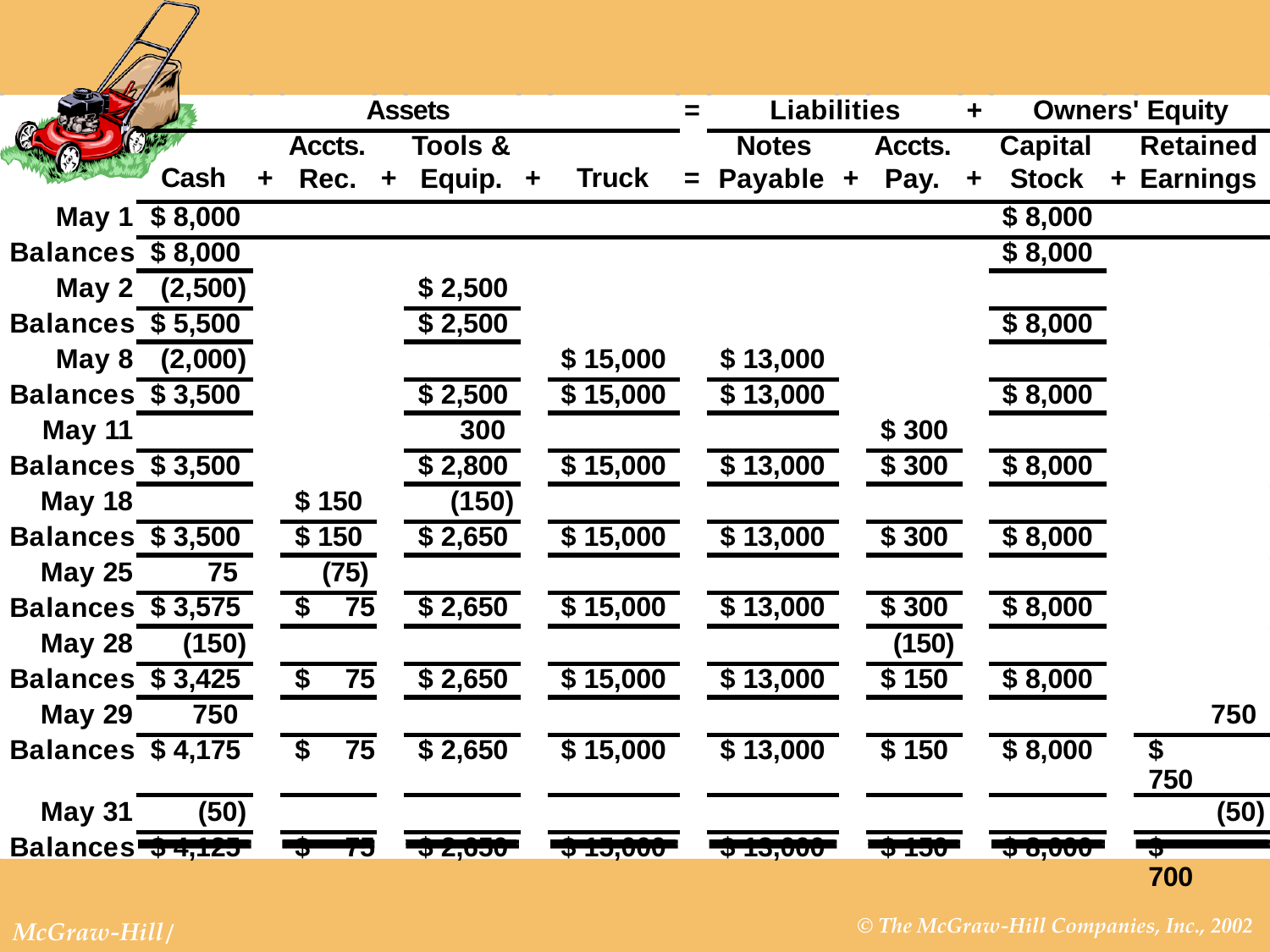

Assets
=
Liabilities
+	Owners' Equity

|  | Cash | + | Accts. Rec. | + | Tools & Equip. | + | Truck | = | Notes Payable | + | Accts. Pay. | + | Capital Stock | + | Retained Earnings |
| --- | --- | --- | --- | --- | --- | --- | --- | --- | --- | --- | --- | --- | --- | --- | --- |
| May 1 | $ 8,000 |  |  |  |  |  |  |  |  |  |  |  | $ 8,000 |  |  |
| Balances | $ 8,000 |  |  |  |  |  |  |  |  |  |  |  | $ 8,000 |  |  |
| May 2 | (2,500) |  |  |  | $ 2,500 |  |  |  |  |  |  |  |  |  |  |
| Balances | $ 5,500 |  |  |  | $ 2,500 |  |  |  |  |  |  |  | $ 8,000 |  |  |
| May 8 | (2,000) |  |  |  |  |  | $ 15,000 |  | $ 13,000 |  |  |  |  |  |  |
| Balances | $ 3,500 |  |  |  | $ 2,500 |  | $ 15,000 |  | $ 13,000 |  |  |  | $ 8,000 |  |  |
| May 11 |  |  |  |  | 300 |  |  |  |  |  | $ 300 |  |  |  |  |
| Balances | $ 3,500 |  |  |  | $ 2,800 |  | $ 15,000 |  | $ 13,000 |  | $ 300 |  | $ 8,000 |  |  |
| May 18 |  |  | $ 150 |  | (150) |  |  |  |  |  |  |  |  |  |  |
| Balances | $ 3,500 |  | $ 150 |  | $ 2,650 |  | $ 15,000 |  | $ 13,000 |  | $ 300 |  | $ 8,000 |  |  |
| May 25 | 75 |  | (75) |  |  |  |  |  |  |  |  |  |  |  |  |
| Balances | $ 3,575 |  | $ 75 |  | $ 2,650 |  | $ 15,000 |  | $ 13,000 |  | $ 300 |  | $ 8,000 |  |  |
| May 28 | (150) |  |  |  |  |  |  |  |  |  | (150) |  |  |  |  |
| Balances | $ 3,425 |  | $ 75 |  | $ 2,650 |  | $ 15,000 |  | $ 13,000 |  | $ 150 |  | $ 8,000 |  |  |
| May 29 | 750 |  |  |  |  |  |  |  |  |  |  |  |  |  | 750 |
| Balances | $ 4,175 |  | $ 75 |  | $ 2,650 |  | $ 15,000 |  | $ 13,000 |  | $ 150 |  | $ 8,000 |  | $ 750 |
| May 31 | (50) |  |  |  |  |  |  |  |  |  |  |  |  |  | (50) |
| Balances | $ 4,125 |  | $ 75 |  | $ 2,650 |  | $ 15,000 |  | $ 13,000 |  | $ 150 |  | $ 8,000 |  | $ 700 |

© The McGraw-Hill Companies, Inc., 2002
McGraw-Hill/Irwin